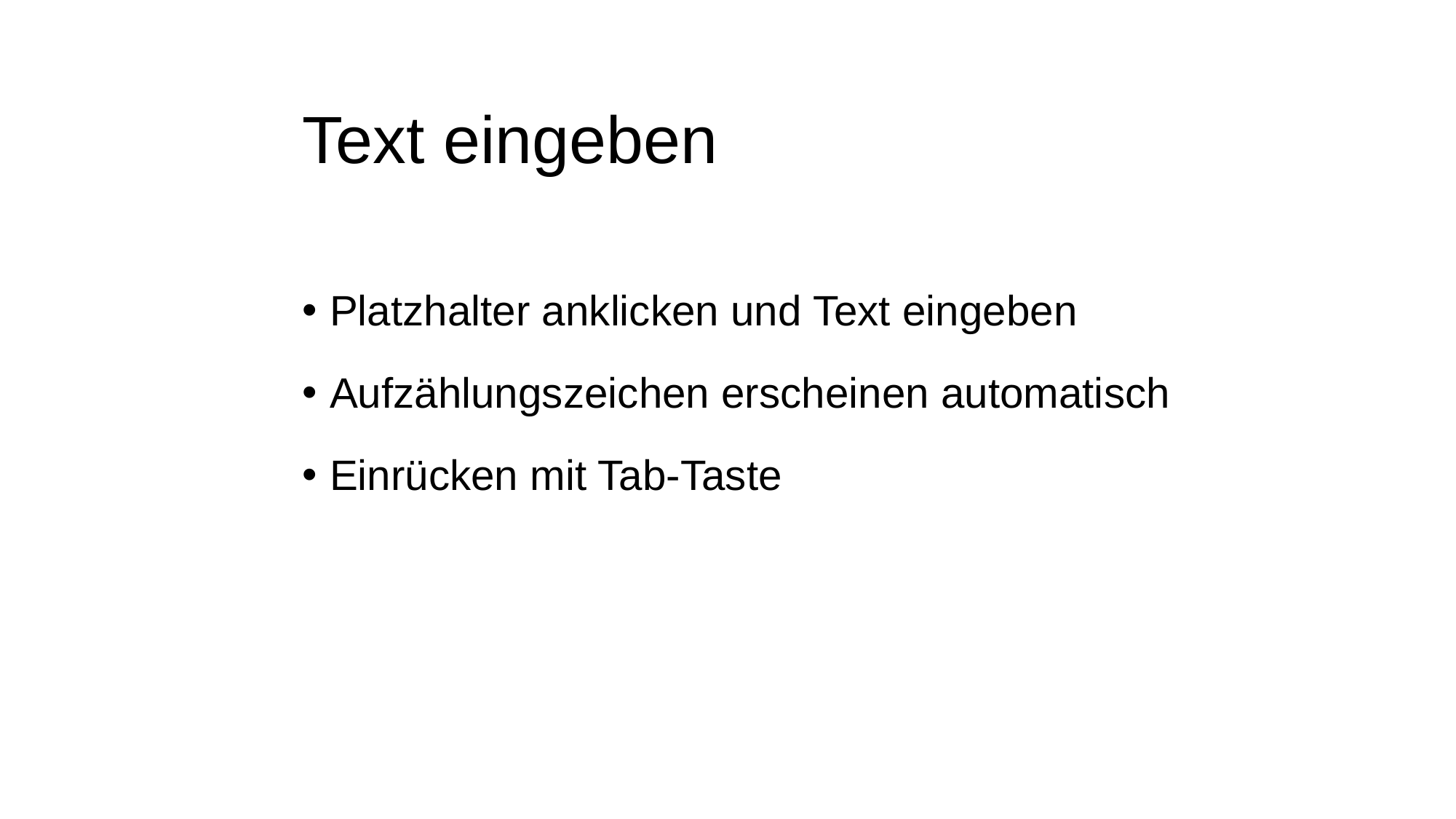

# Text eingeben
Platzhalter anklicken und Text eingeben
Aufzählungszeichen erscheinen automatisch
Einrücken mit Tab-Taste